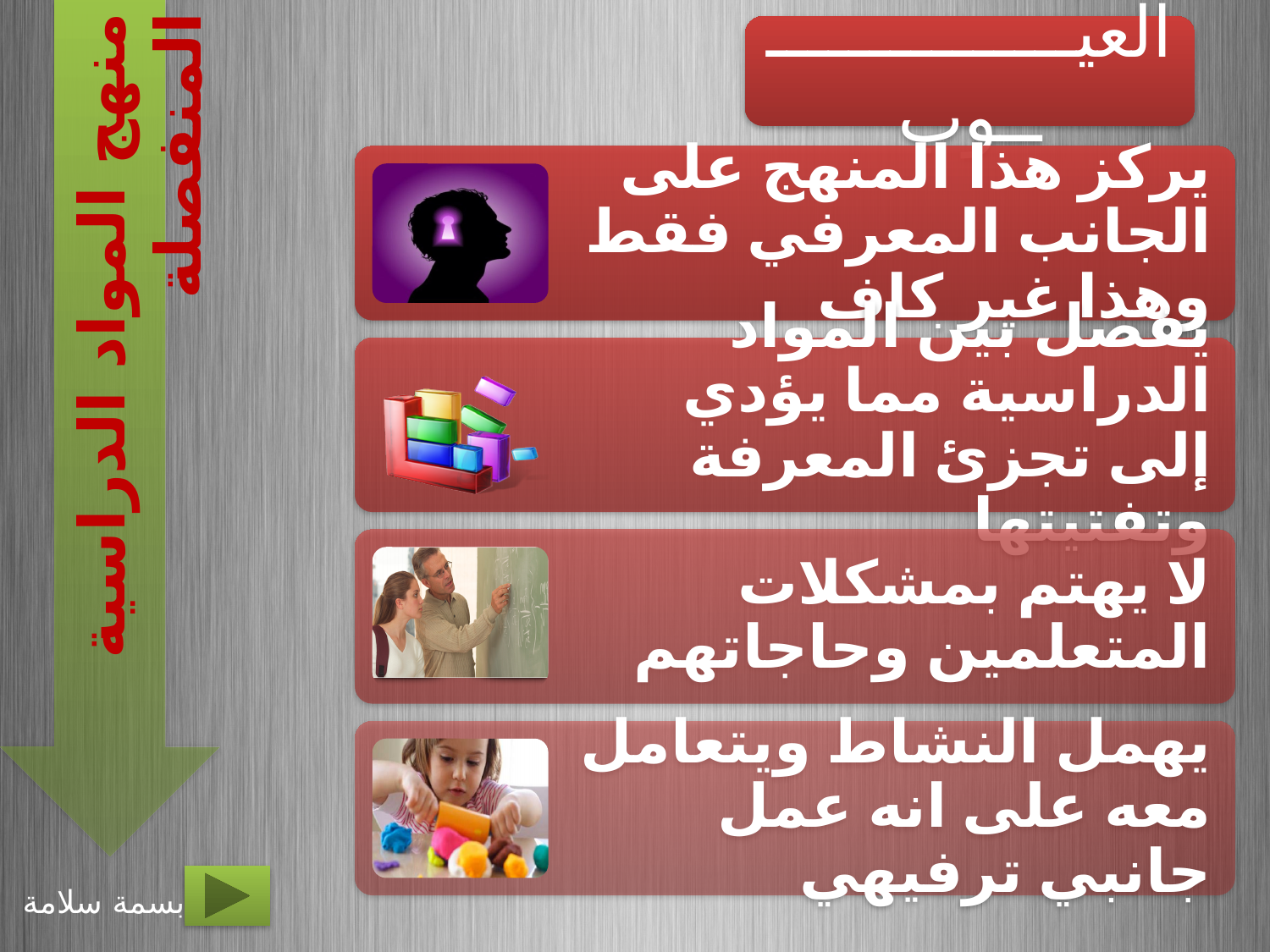

العيـــــــــــــــــوب
يركز هذا المنهج على الجانب المعرفي فقط وهذا غير كاف
يفصل بين المواد الدراسية مما يؤدي إلى تجزئ المعرفة وتفتيتها
لا يهتم بمشكلات المتعلمين وحاجاتهم
يهمل النشاط ويتعامل معه على انه عمل جانبي ترفيهي
منهج المواد الدراسية المنفصلة

بسمة سلامة